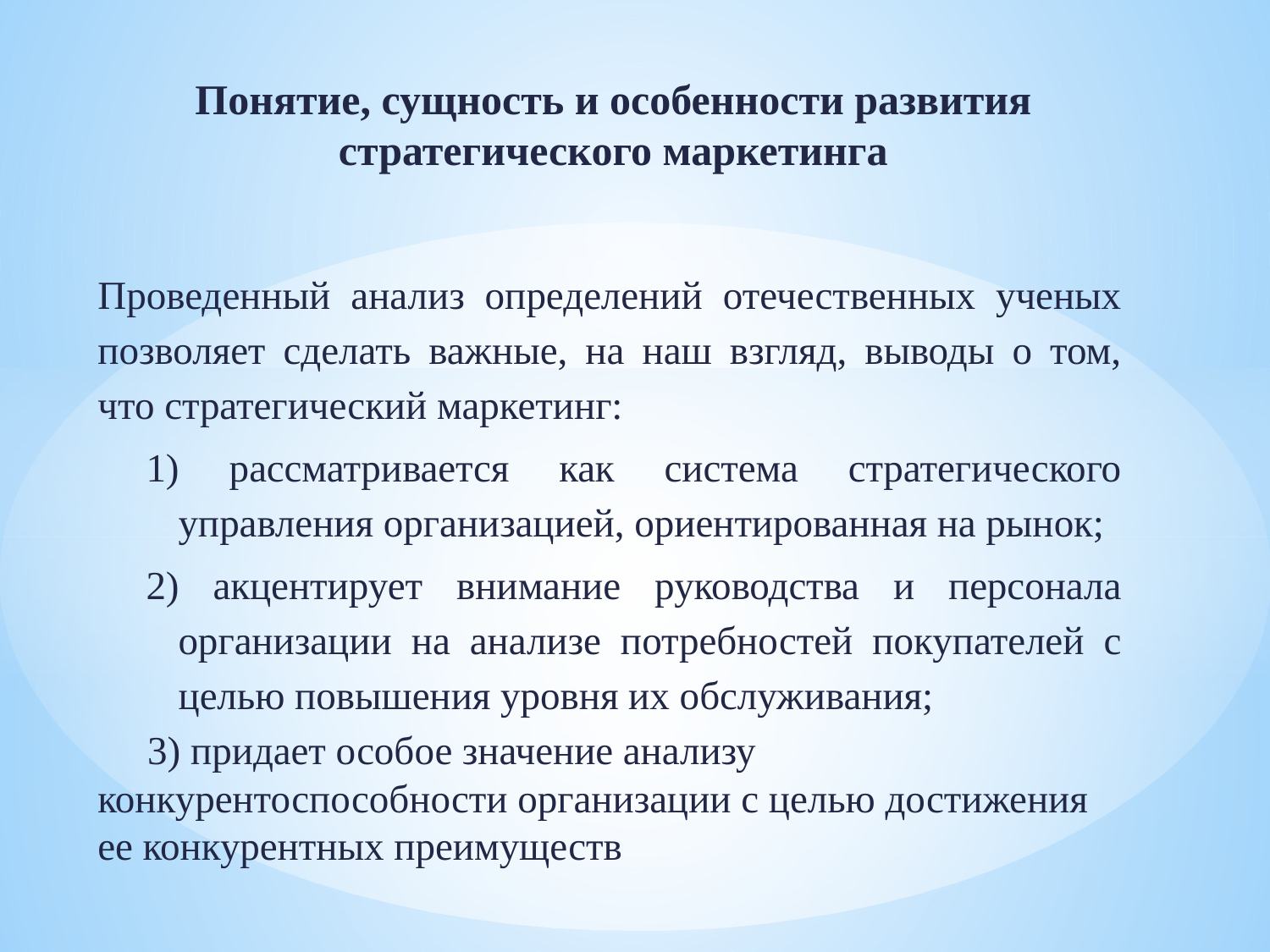

# Понятие, сущность и особенности развития стратегического маркетинга
Проведенный анализ определений отечественных ученых позволяет сделать важные, на наш взгляд, выводы о том, что стратегический маркетинг:
1) рассматривается как система стратегического управления организацией, ориентированная на рынок;
2) акцентирует внимание руководства и персонала организации на анализе потребностей покупателей с целью повышения уровня их обслуживания;
     3) придает особое значение анализу конкурентоспособности организации с целью достижения ее конкурентных преимуществ